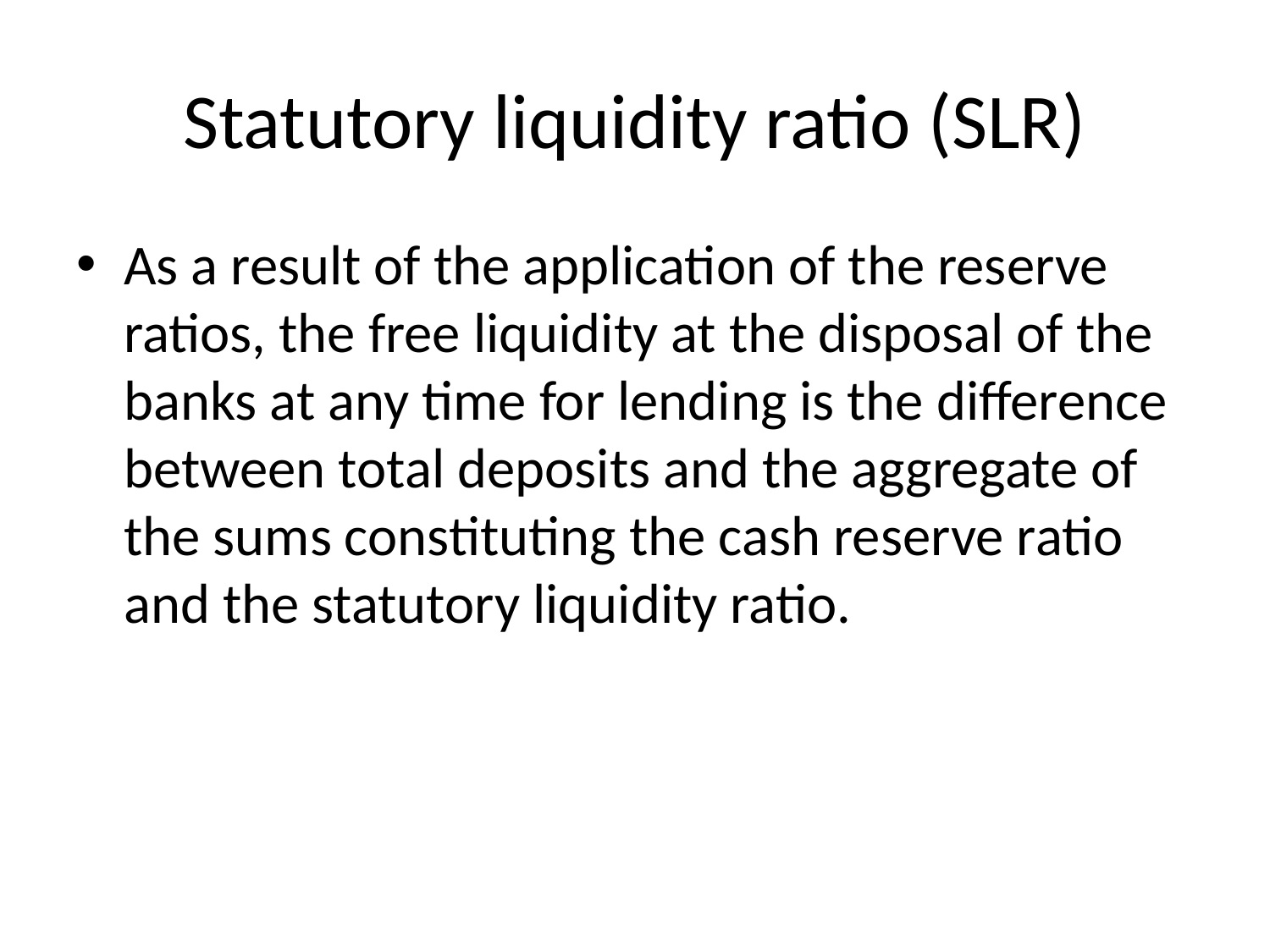

# Statutory liquidity ratio (SLR)
As a result of the application of the reserve ratios, the free liquidity at the disposal of the banks at any time for lending is the difference between total deposits and the aggregate of the sums constituting the cash reserve ratio and the statutory liquidity ratio.